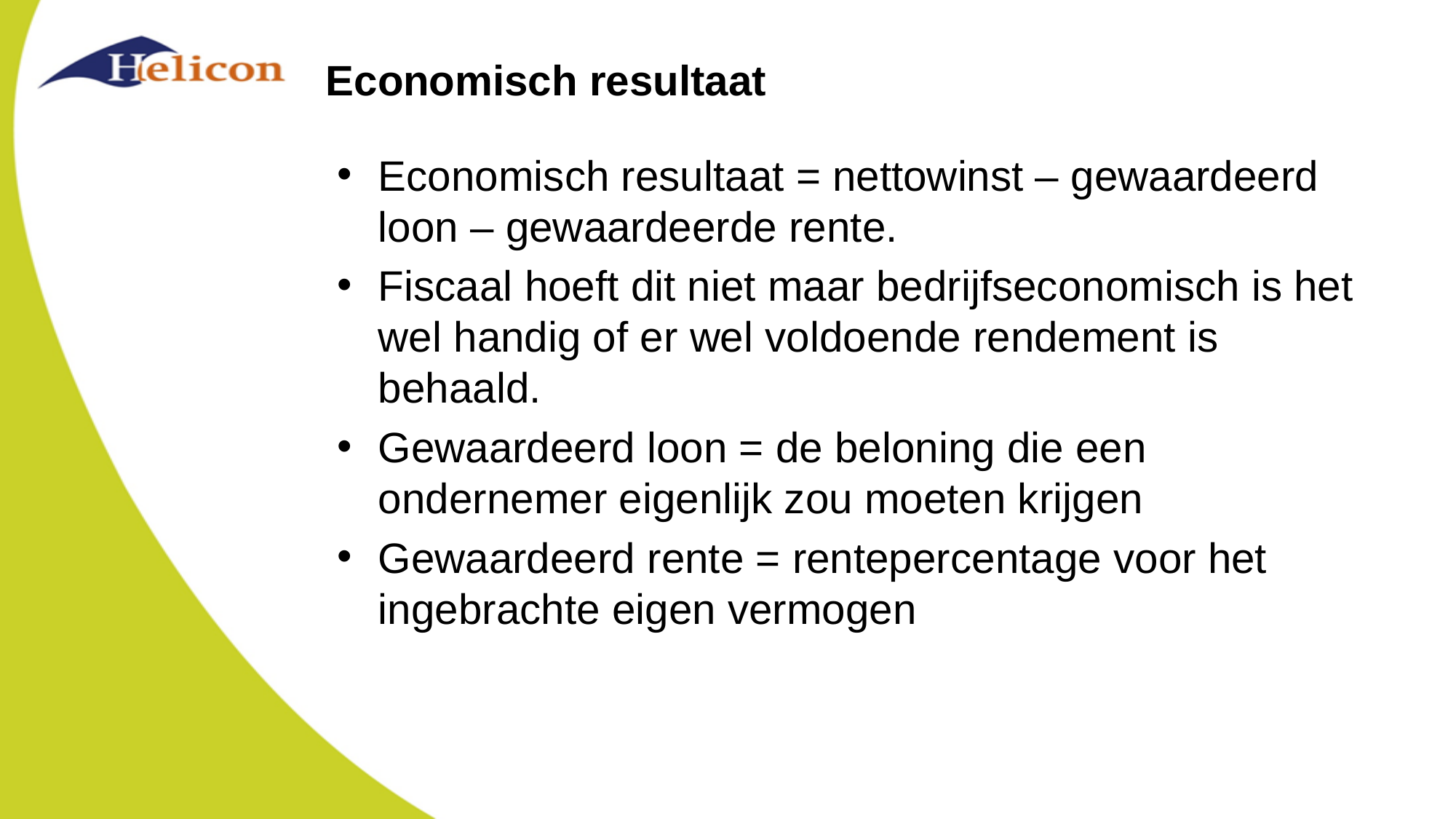

# Economisch resultaat
Economisch resultaat = nettowinst – gewaardeerd loon – gewaardeerde rente.
Fiscaal hoeft dit niet maar bedrijfseconomisch is het wel handig of er wel voldoende rendement is behaald.
Gewaardeerd loon = de beloning die een ondernemer eigenlijk zou moeten krijgen
Gewaardeerd rente = rentepercentage voor het ingebrachte eigen vermogen